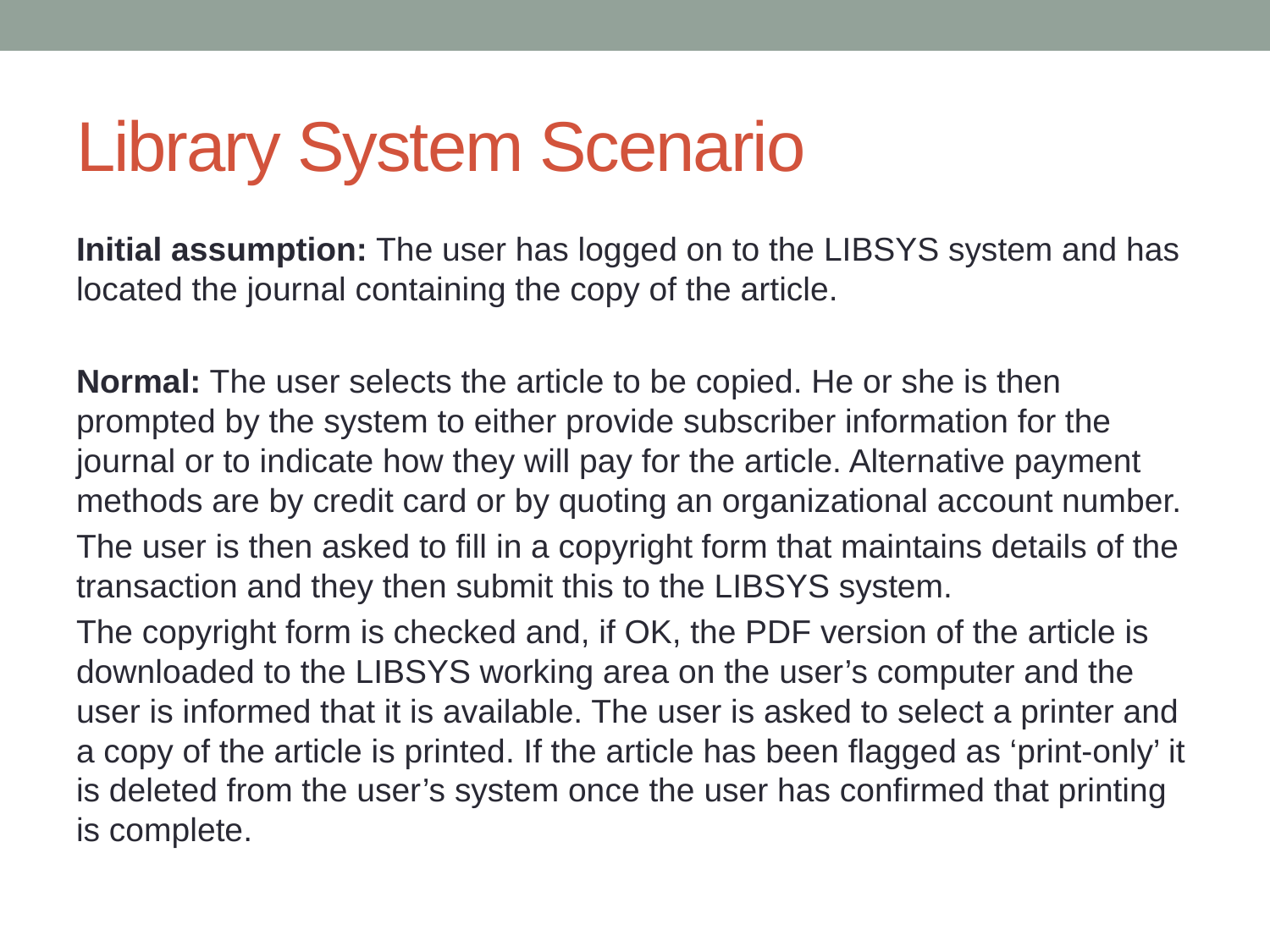

# Library System Scenario
Initial assumption: The user has logged on to the LIBSYS system and has located the journal containing the copy of the article.

Normal: The user selects the article to be copied. He or she is then prompted by the system to either provide subscriber information for the journal or to indicate how they will pay for the article. Alternative payment methods are by credit card or by quoting an organizational account number.
The user is then asked to fill in a copyright form that maintains details of the transaction and they then submit this to the LIBSYS system.
The copyright form is checked and, if OK, the PDF version of the article is downloaded to the LIBSYS working area on the user’s computer and the user is informed that it is available. The user is asked to select a printer and a copy of the article is printed. If the article has been flagged as ‘print-only’ it is deleted from the user’s system once the user has confirmed that printing is complete.